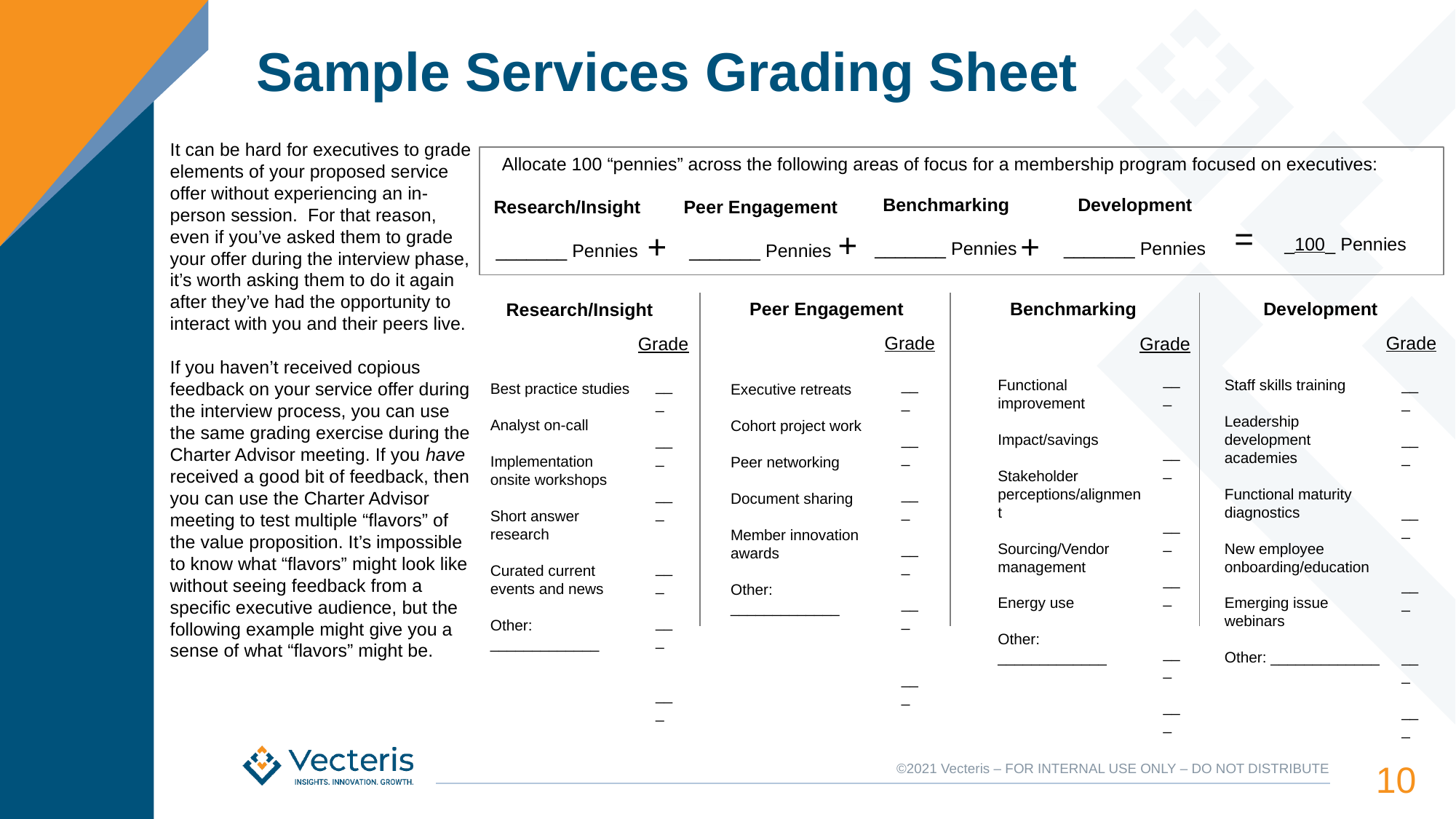

# Sample Services Grading Sheet
It can be hard for executives to grade elements of your proposed service offer without experiencing an in-person session.  For that reason, even if you’ve asked them to grade your offer during the interview phase, it’s worth asking them to do it again after they’ve had the opportunity to interact with you and their peers live.

If you haven’t received copious feedback on your service offer during the interview process, you can use the same grading exercise during the Charter Advisor meeting. If you have received a good bit of feedback, then you can use the Charter Advisor meeting to test multiple “flavors” of the value proposition. It’s impossible to know what “flavors” might look like without seeing feedback from a specific executive audience, but the following example might give you a sense of what “flavors” might be.

Allocate 100 “pennies” across the following areas of focus for a membership program focused on executives:
Benchmarking

_______ Pennies
Development

_______ Pennies
Research/Insight

_______ Pennies
Peer Engagement

_______ Pennies

_100_ Pennies
=
+
+
+
Peer Engagement
Development
Benchmarking
Research/Insight
Grade
Grade
Grade
Grade
___

___

___

___

___

___

___

___

___

___

___

___

Functional improvement

Impact/savings

Stakeholder perceptions/alignment

Sourcing/Vendor management

Energy use

Other: _____________

Staff skills training

Leadership development academies

Functional maturity diagnostics

New employee onboarding/education

Emerging issue webinars

Other: _____________

___

___

___

___

___

___

___

___

___

___

___

___

Best practice studies

Analyst on-call

Implementation onsite workshops

Short answer research

Curated current events and news

Other: _____________
Executive retreats

Cohort project work

Peer networking

Document sharing

Member innovation awards

Other: _____________

10
©2021 Vecteris – FOR INTERNAL USE ONLY – DO NOT DISTRIBUTE